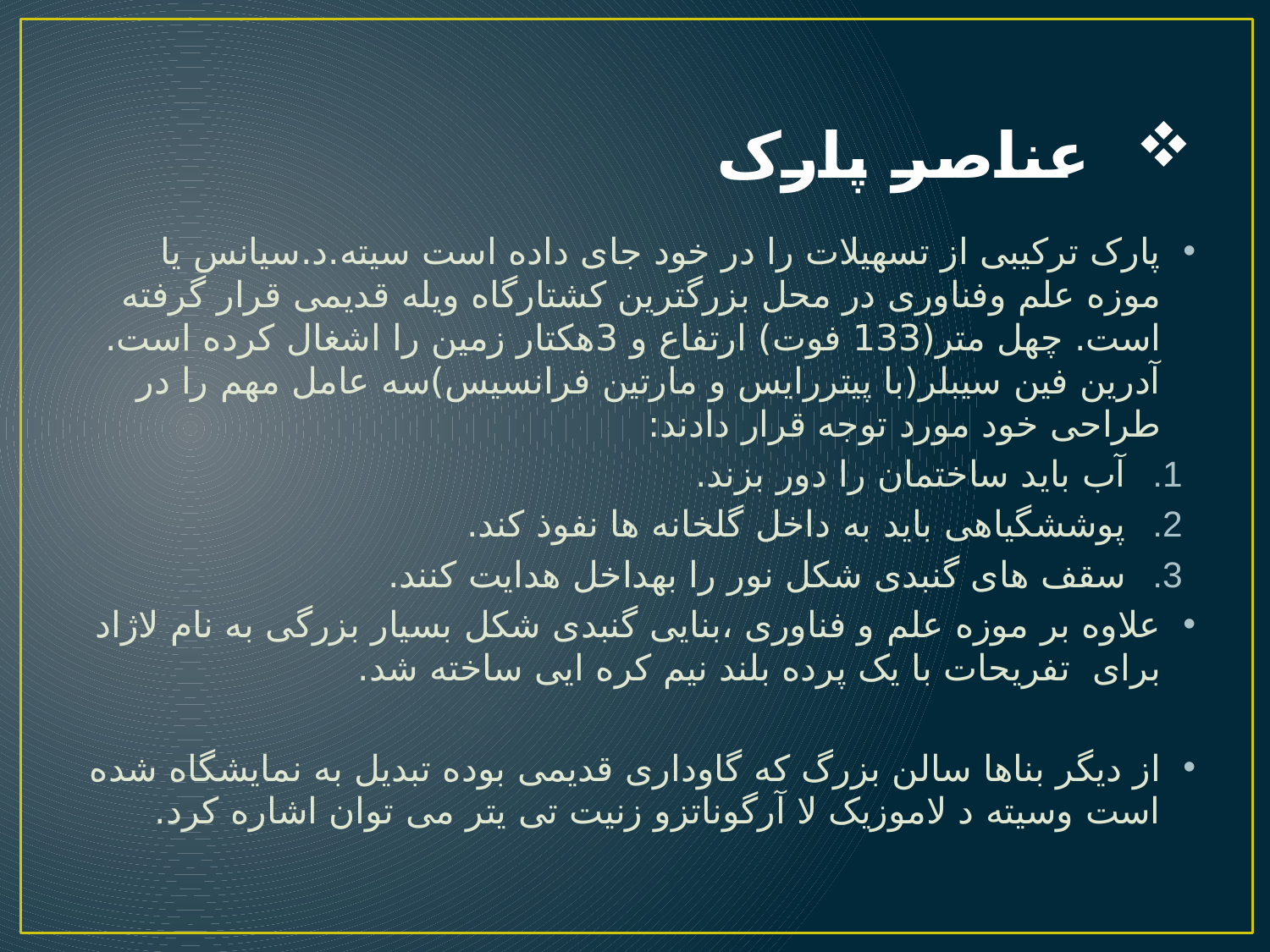

# عناصر پارک
پارک ترکیبی از تسهیلات را در خود جای داده است سیته.د.سیانس یا موزه علم وفناوری در محل بزرگترین کشتارگاه ویله قدیمی قرار گرفته است. چهل متر(133 فوت) ارتفاع و 3هکتار زمین را اشغال کرده است. آدرین فین سیبلر(با پیتررایس و مارتین فرانسیس)سه عامل مهم را در طراحی خود مورد توجه قرار دادند:
آب باید ساختمان را دور بزند.
پوششگیاهی باید به داخل گلخانه ها نفوذ کند.
سقف های گنبدی شکل نور را بهداخل هدایت کنند.
علاوه بر موزه علم و فناوری ،بنایی گنبدی شکل بسیار بزرگی به نام لاژاد برای  تفریحات با یک پرده بلند نیم کره ایی ساخته شد.

از دیگر بناها سالن بزرگ که گاوداری قدیمی بوده تبدیل به نمایشگاه شده است وسیته د لاموزیک لا آرگوناتزو زنیت تی یتر می توان اشاره کرد.